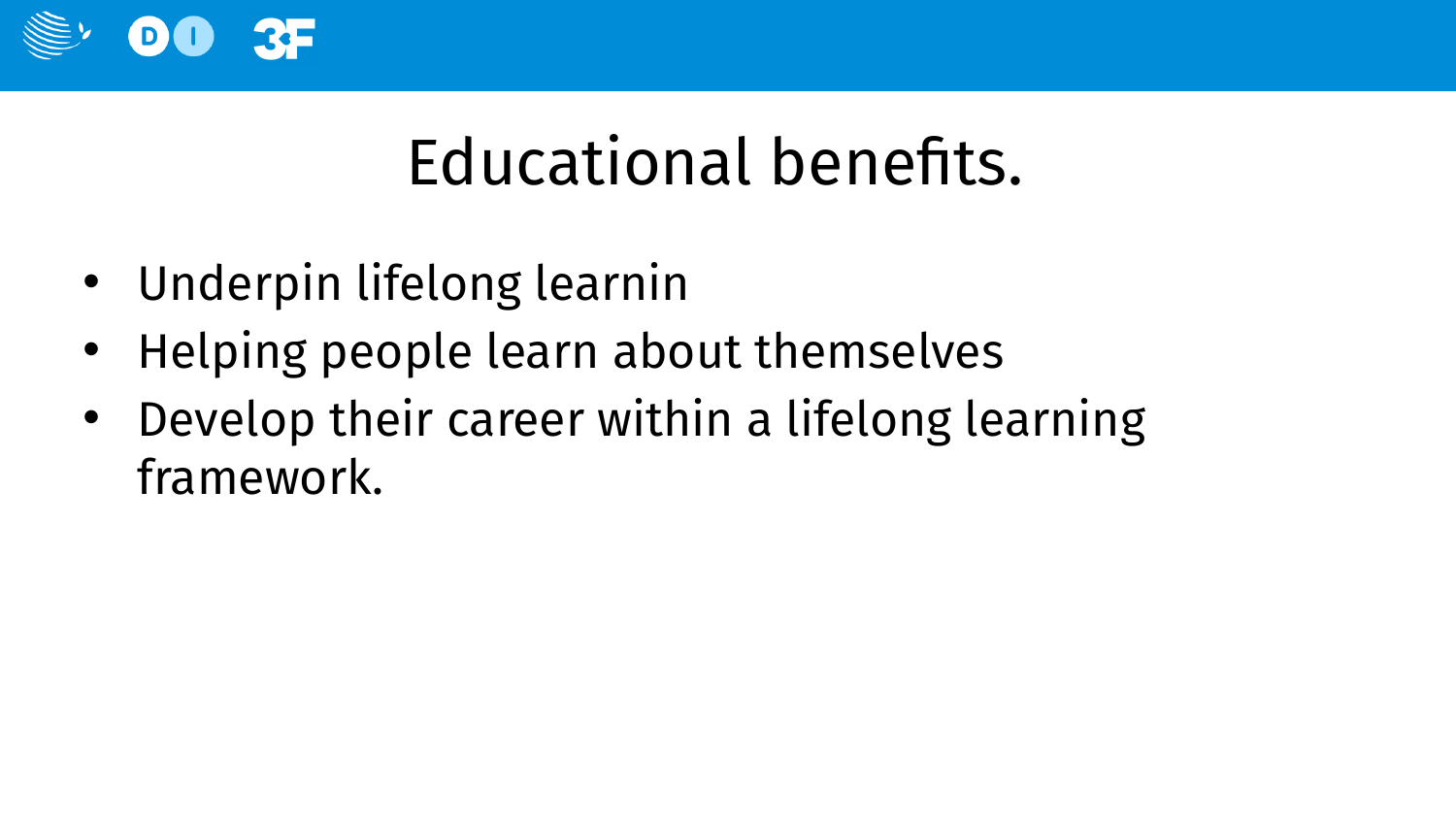

# Educational benefits.
Underpin lifelong learnin
Helping people learn about themselves
Develop their career within a lifelong learning framework.